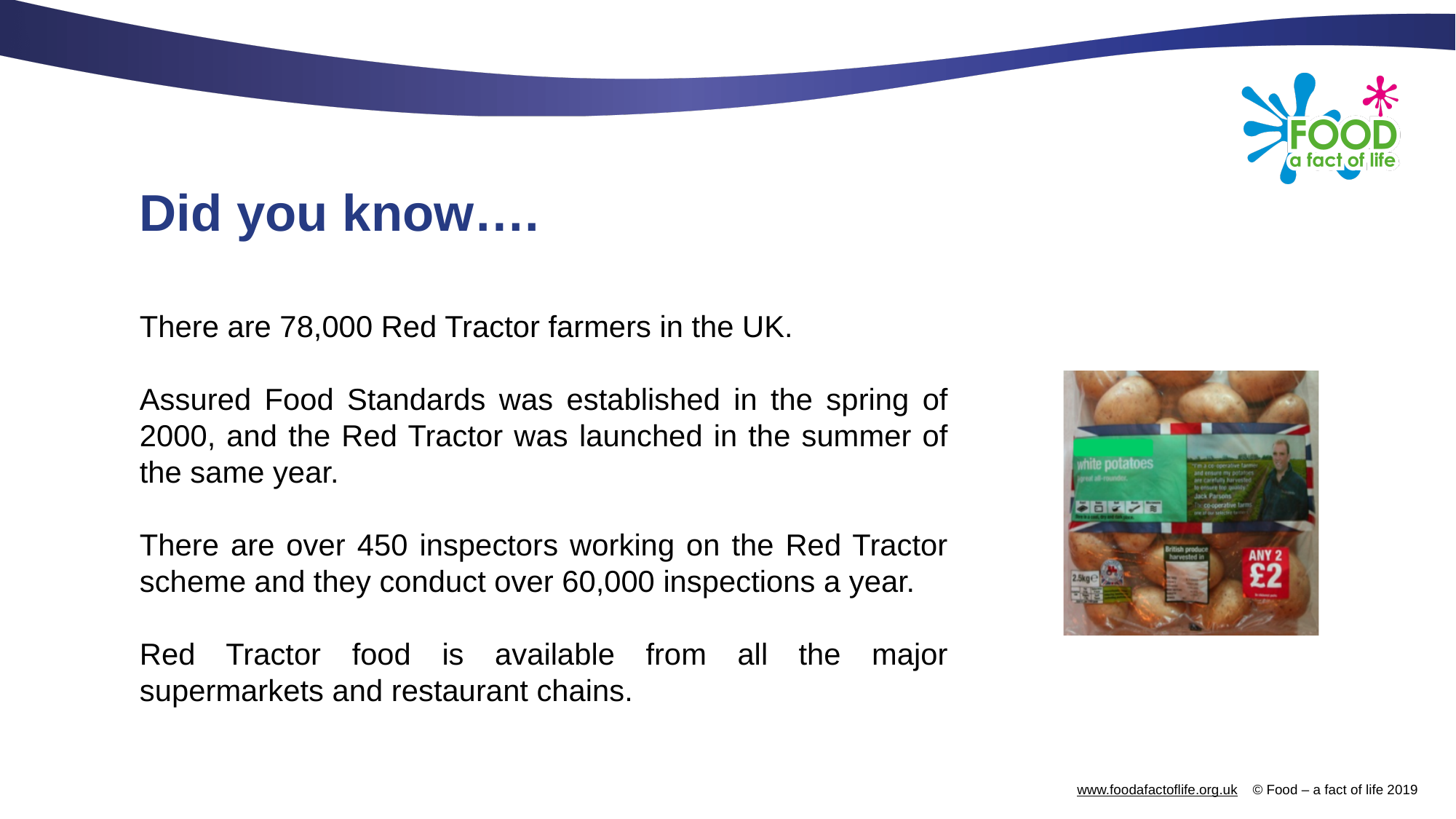

# Did you know….
There are 78,000 Red Tractor farmers in the UK.

Assured Food Standards was established in the spring of 2000, and the Red Tractor was launched in the summer of the same year.

There are over 450 inspectors working on the Red Tractor scheme and they conduct over 60,000 inspections a year.

Red Tractor food is available from all the major supermarkets and restaurant chains.